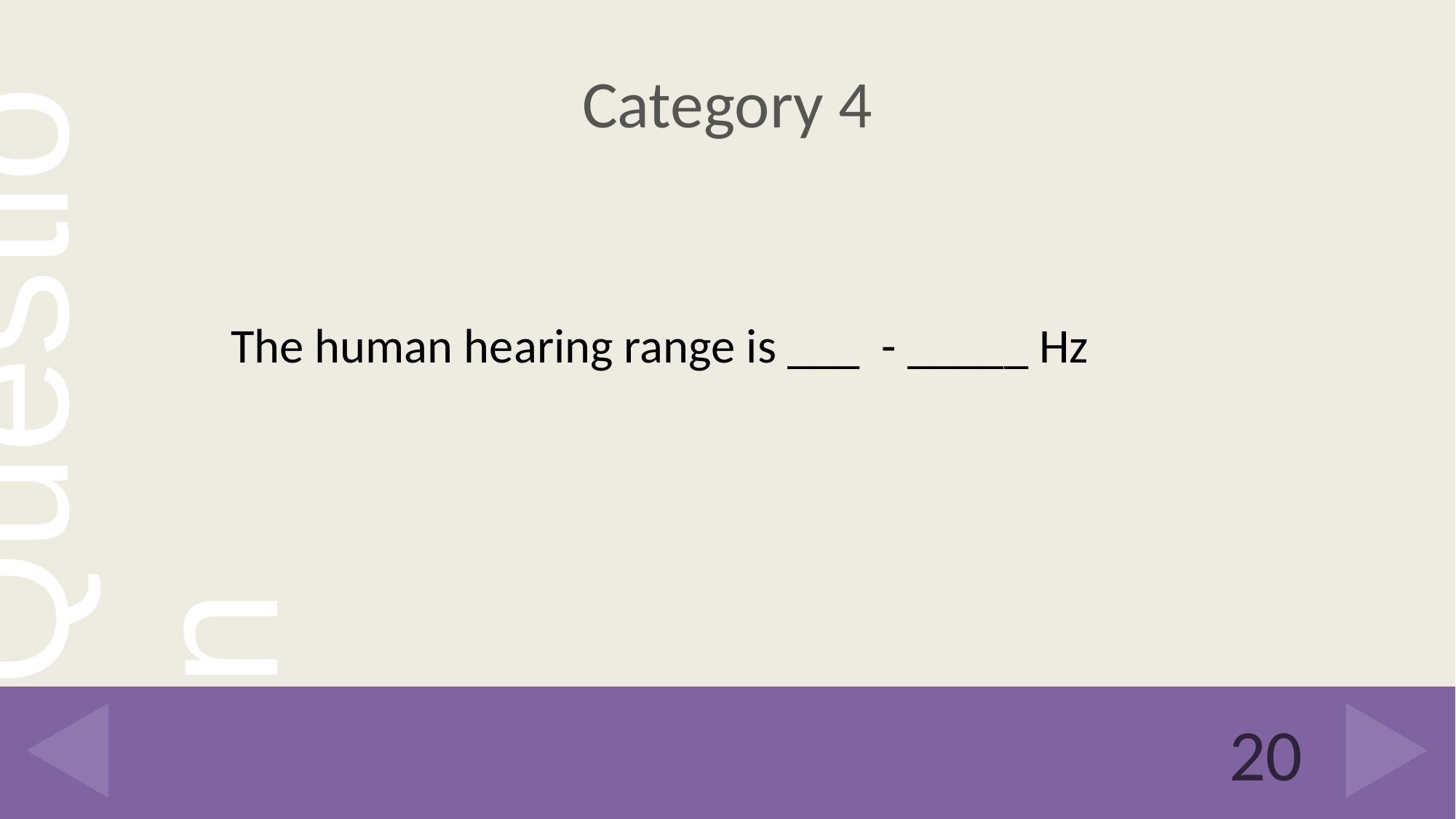

# Category 4
The human hearing range is ___  - _____ Hz
20